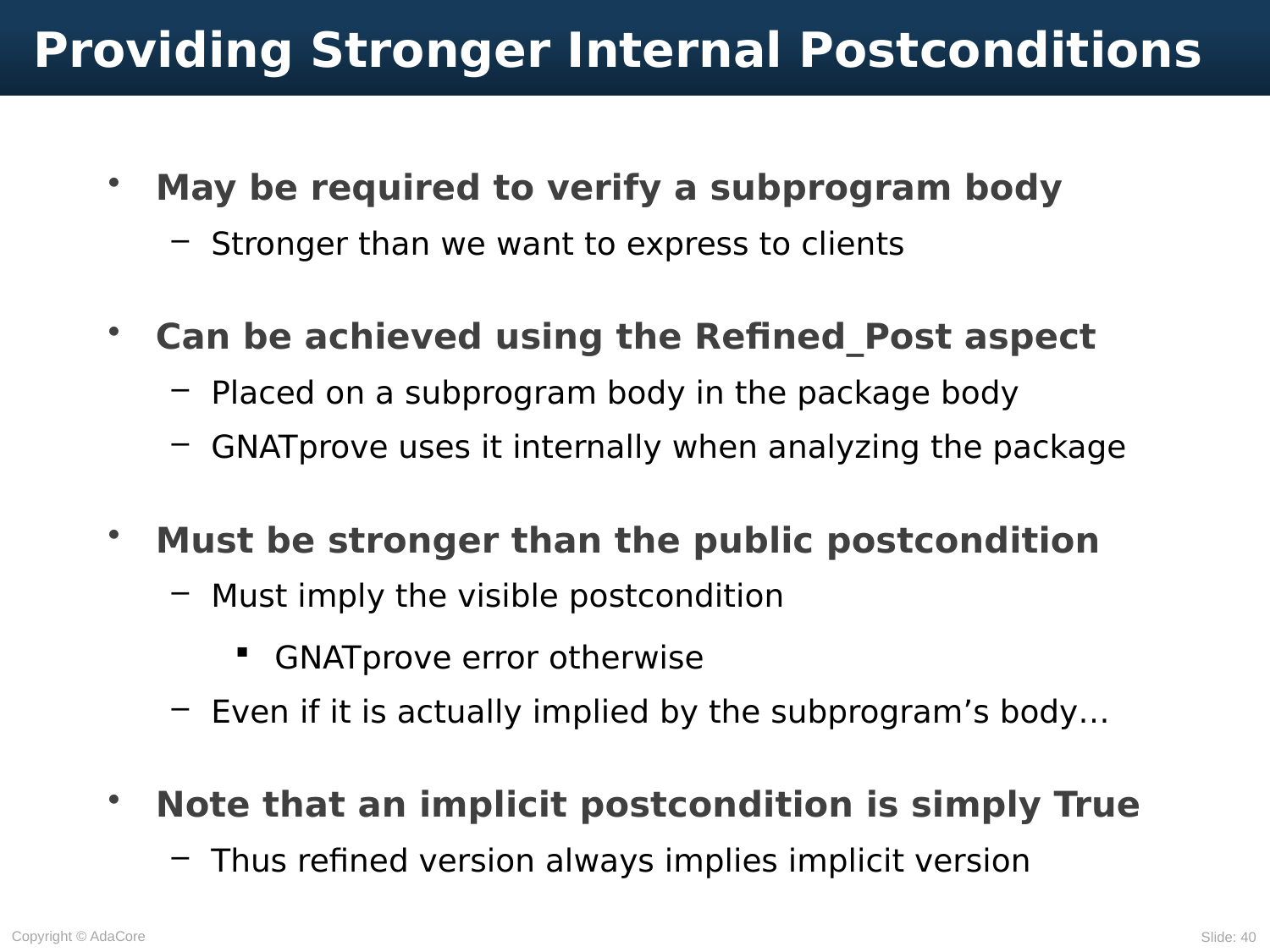

# Providing Stronger Internal Postconditions
May be required to verify a subprogram body
Stronger than we want to express to clients
Can be achieved using the Refined_Post aspect
Placed on a subprogram body in the package body
GNATprove uses it internally when analyzing the package
Must be stronger than the public postcondition
Must imply the visible postcondition
GNATprove error otherwise
Even if it is actually implied by the subprogram’s body…
Note that an implicit postcondition is simply True
Thus refined version always implies implicit version